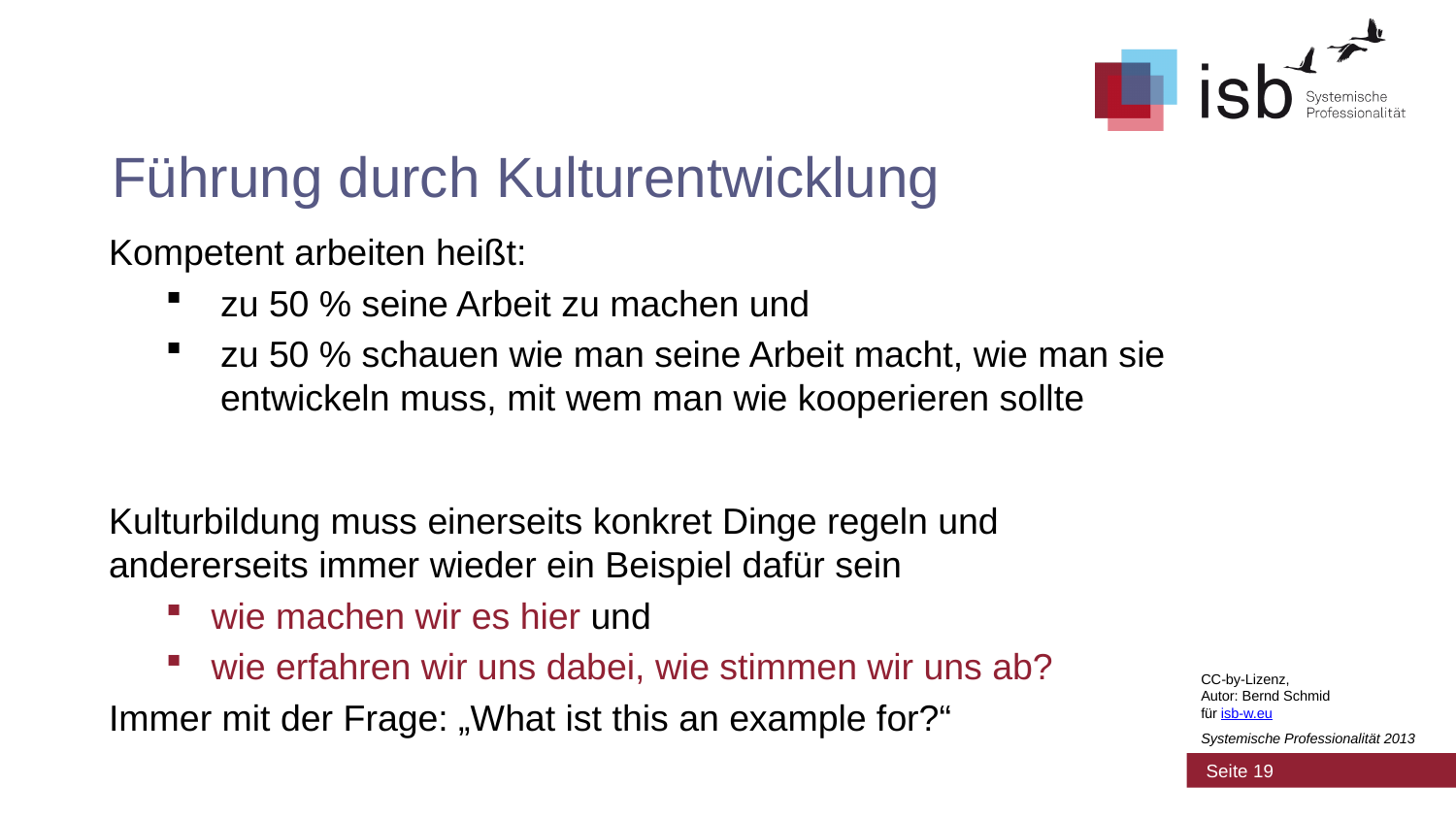

# Führung durch Kulturentwicklung
Kompetent arbeiten heißt:
zu 50 % seine Arbeit zu machen und
zu 50 % schauen wie man seine Arbeit macht, wie man sie entwickeln muss, mit wem man wie kooperieren sollte

Kulturbildung muss einerseits konkret Dinge regeln und andererseits immer wieder ein Beispiel dafür sein
wie machen wir es hier und
wie erfahren wir uns dabei, wie stimmen wir uns ab?
Immer mit der Frage: „What ist this an example for?“

CC-by-Lizenz,
Autor: Bernd Schmid
für isb-w.eu
Systemische Professionalität 2013
 Seite 19